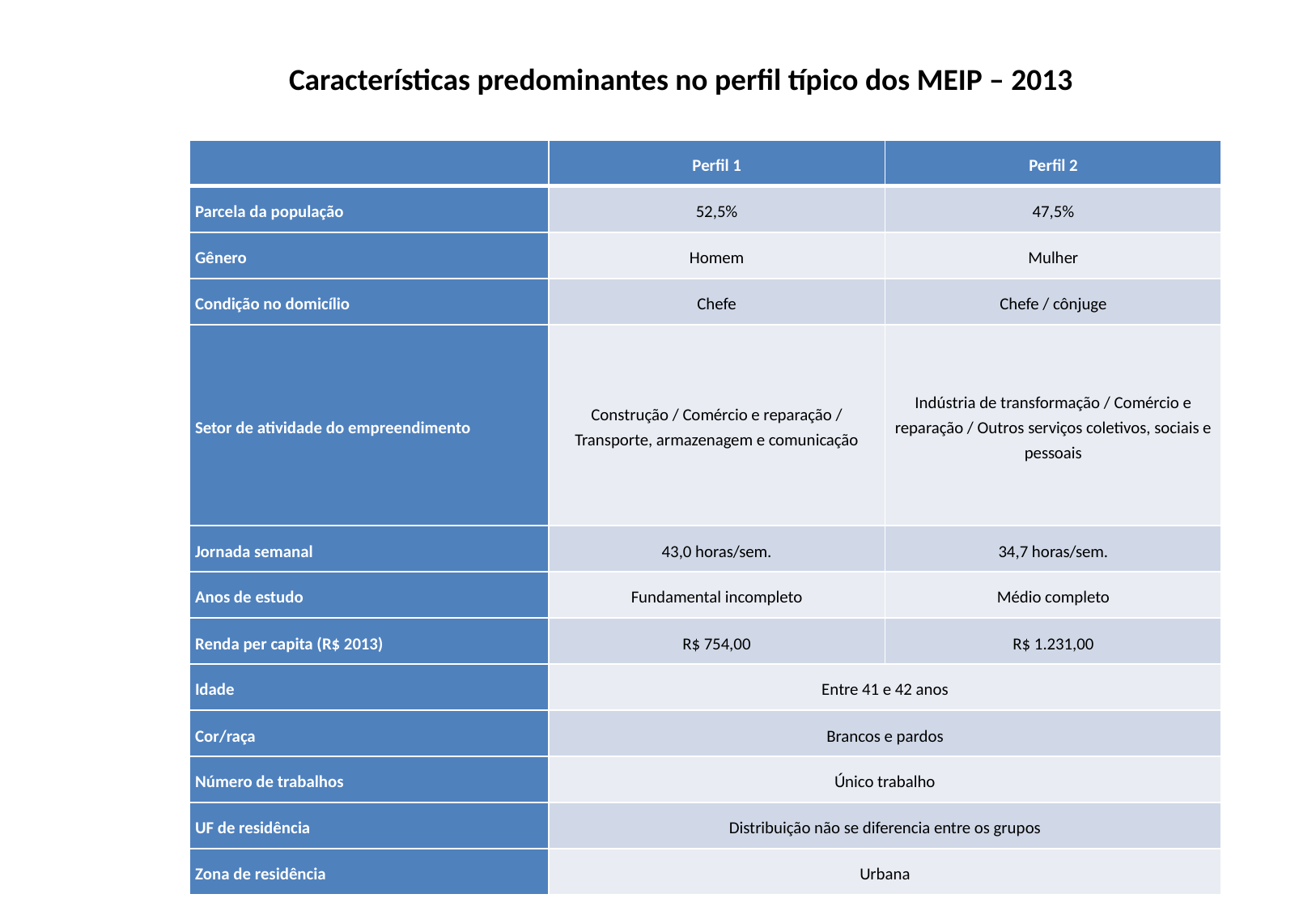

Características predominantes no perfil típico dos MEIP – 2013
|  | Perfil 1 | Perfil 2 |
| --- | --- | --- |
| Parcela da população | 52,5% | 47,5% |
| Gênero | Homem | Mulher |
| Condição no domicílio | Chefe | Chefe / cônjuge |
| Setor de atividade do empreendimento | Construção / Comércio e reparação / Transporte, armazenagem e comunicação | Indústria de transformação / Comércio e reparação / Outros serviços coletivos, sociais e pessoais |
| Jornada semanal | 43,0 horas/sem. | 34,7 horas/sem. |
| Anos de estudo | Fundamental incompleto | Médio completo |
| Renda per capita (R$ 2013) | R$ 754,00 | R$ 1.231,00 |
| Idade | Entre 41 e 42 anos |  |
| Cor/raça | Brancos e pardos |  |
| Número de trabalhos | Único trabalho |  |
| UF de residência | Distribuição não se diferencia entre os grupos |  |
| Zona de residência | Urbana |  |